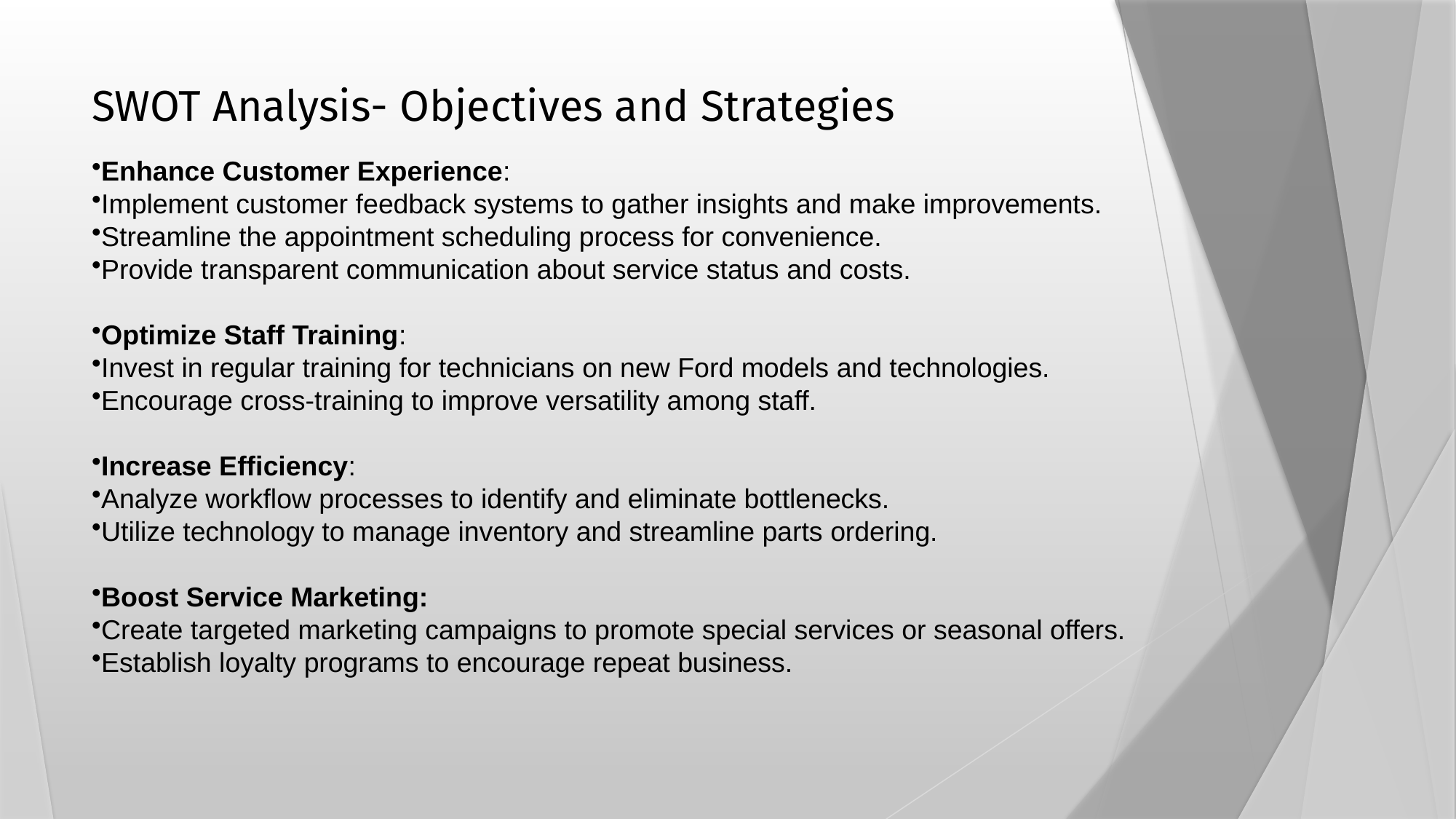

# SWOT Analysis- Objectives and Strategies
Enhance Customer Experience:
Implement customer feedback systems to gather insights and make improvements.
Streamline the appointment scheduling process for convenience.
Provide transparent communication about service status and costs.

Optimize Staff Training:
Invest in regular training for technicians on new Ford models and technologies.
Encourage cross-training to improve versatility among staff.

Increase Efficiency:
Analyze workflow processes to identify and eliminate bottlenecks.
Utilize technology to manage inventory and streamline parts ordering.

Boost Service Marketing:
Create targeted marketing campaigns to promote special services or seasonal offers.
Establish loyalty programs to encourage repeat business.